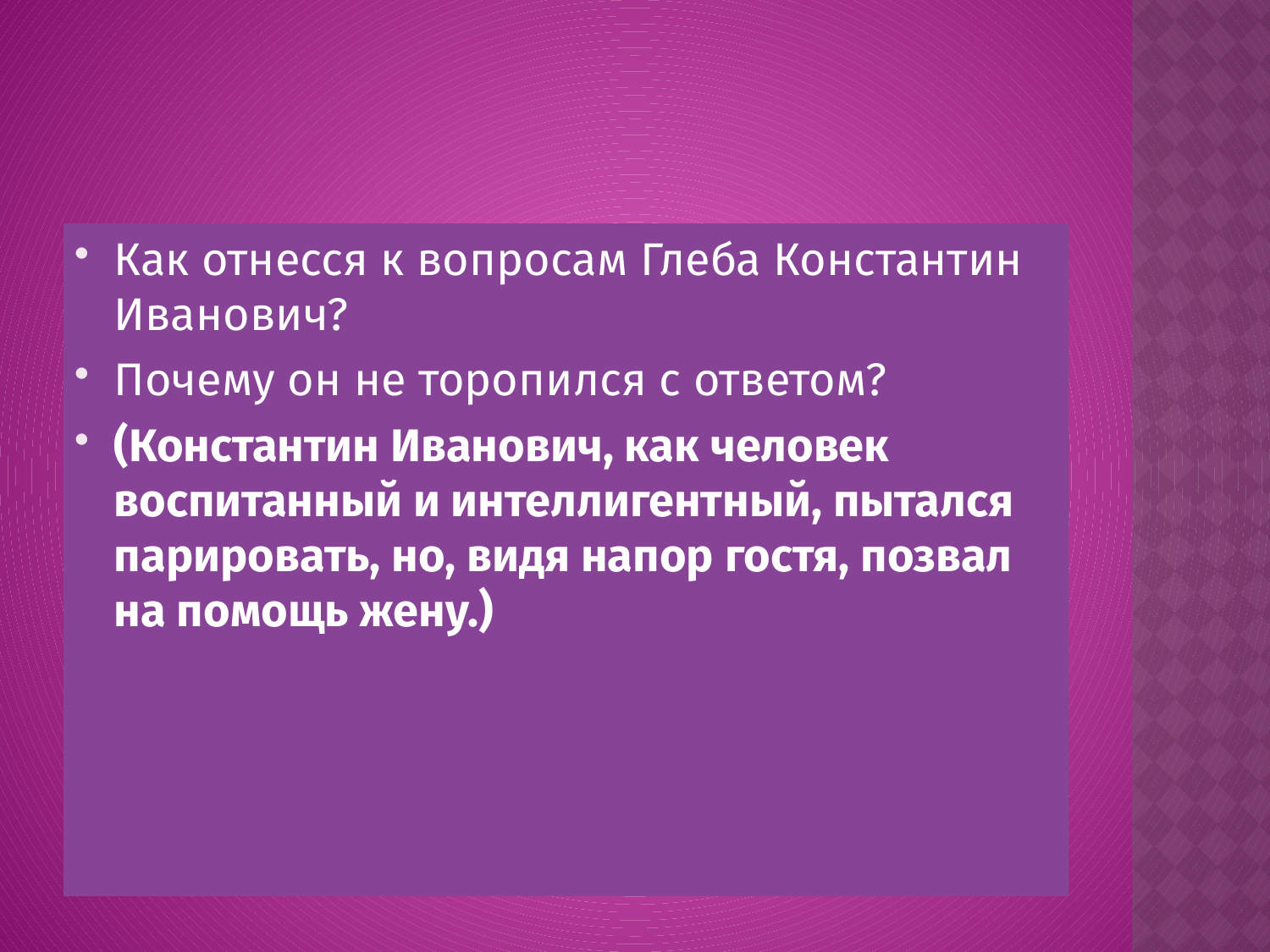

#
Как отнесся к вопросам Глеба Константин Иванович?
Почему он не торопился с ответом?
(Константин Иванович, как человек воспитанный и интеллигентный, пытался парировать, но, видя напор гостя, позвал на помощь жену.)